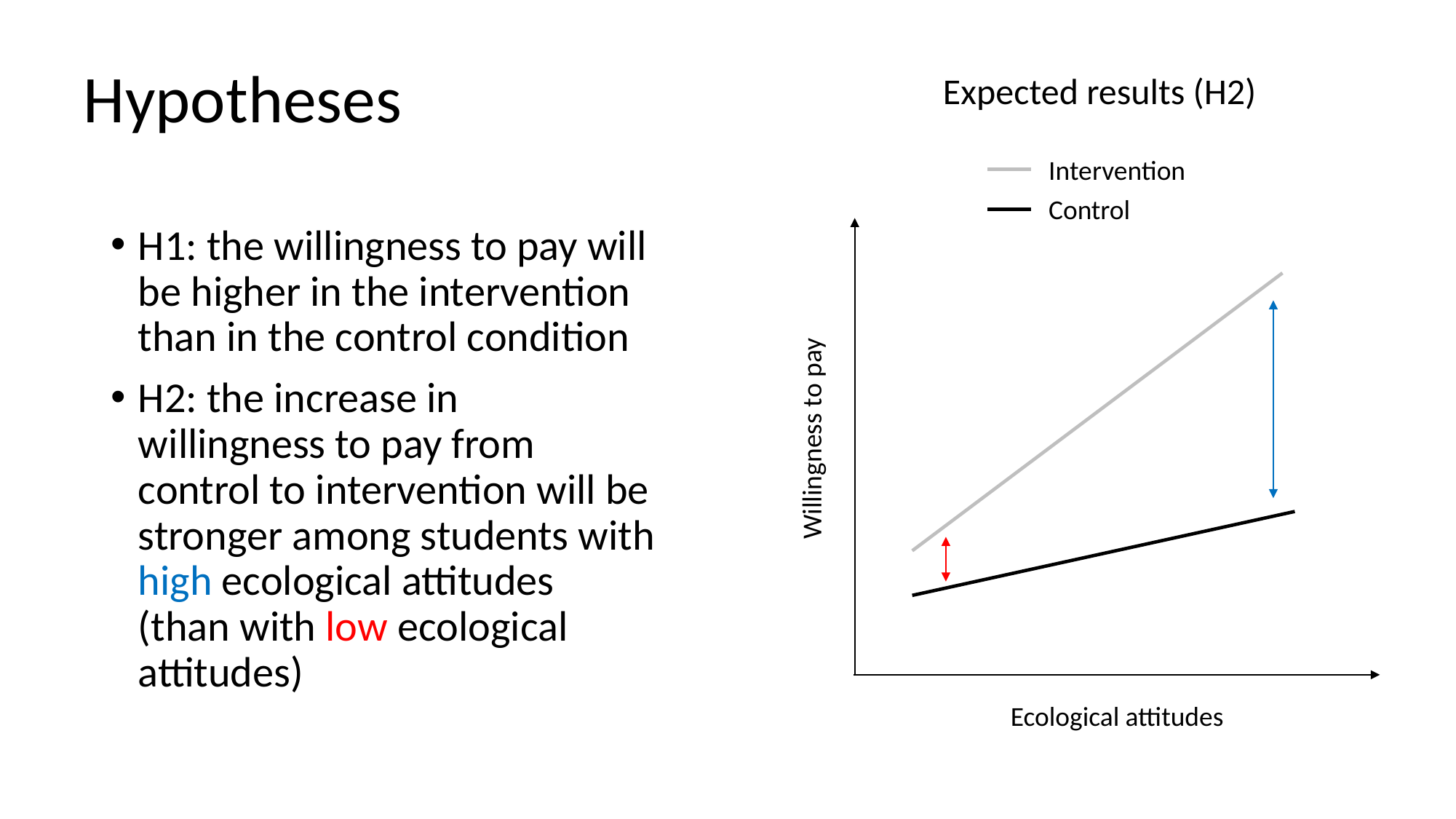

# Hypotheses
Expected results (H2)

Intervention
Control
H1: the willingness to pay will be higher in the intervention than in the control condition
H2: the increase in willingness to pay from control to intervention will be stronger among students with high ecological attitudes (than with low ecological attitudes)
Willingness to pay
Ecological attitudes